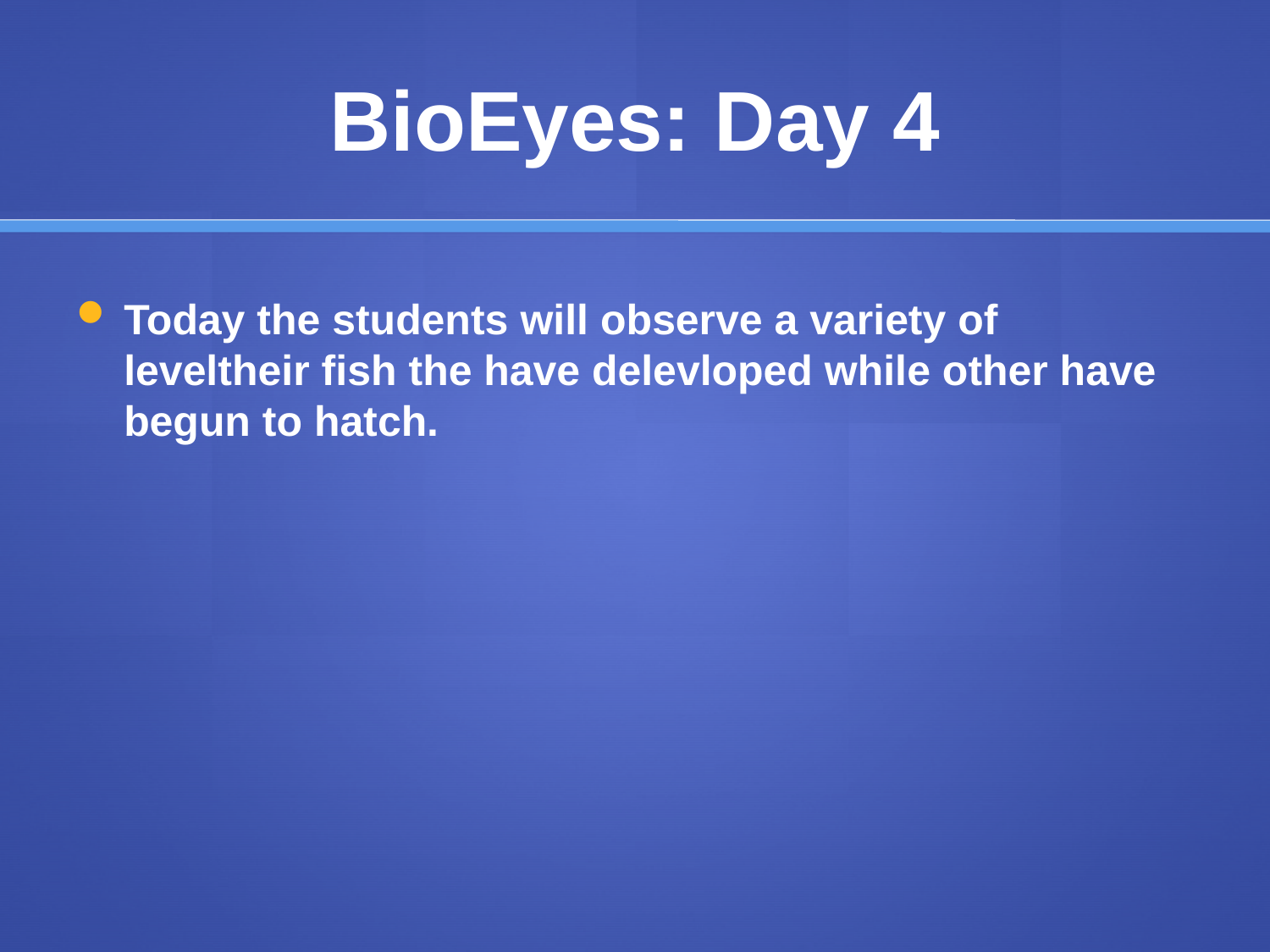

# BioEyes: Day 4
Today the students will observe a variety of leveltheir fish the have delevloped while other have begun to hatch.